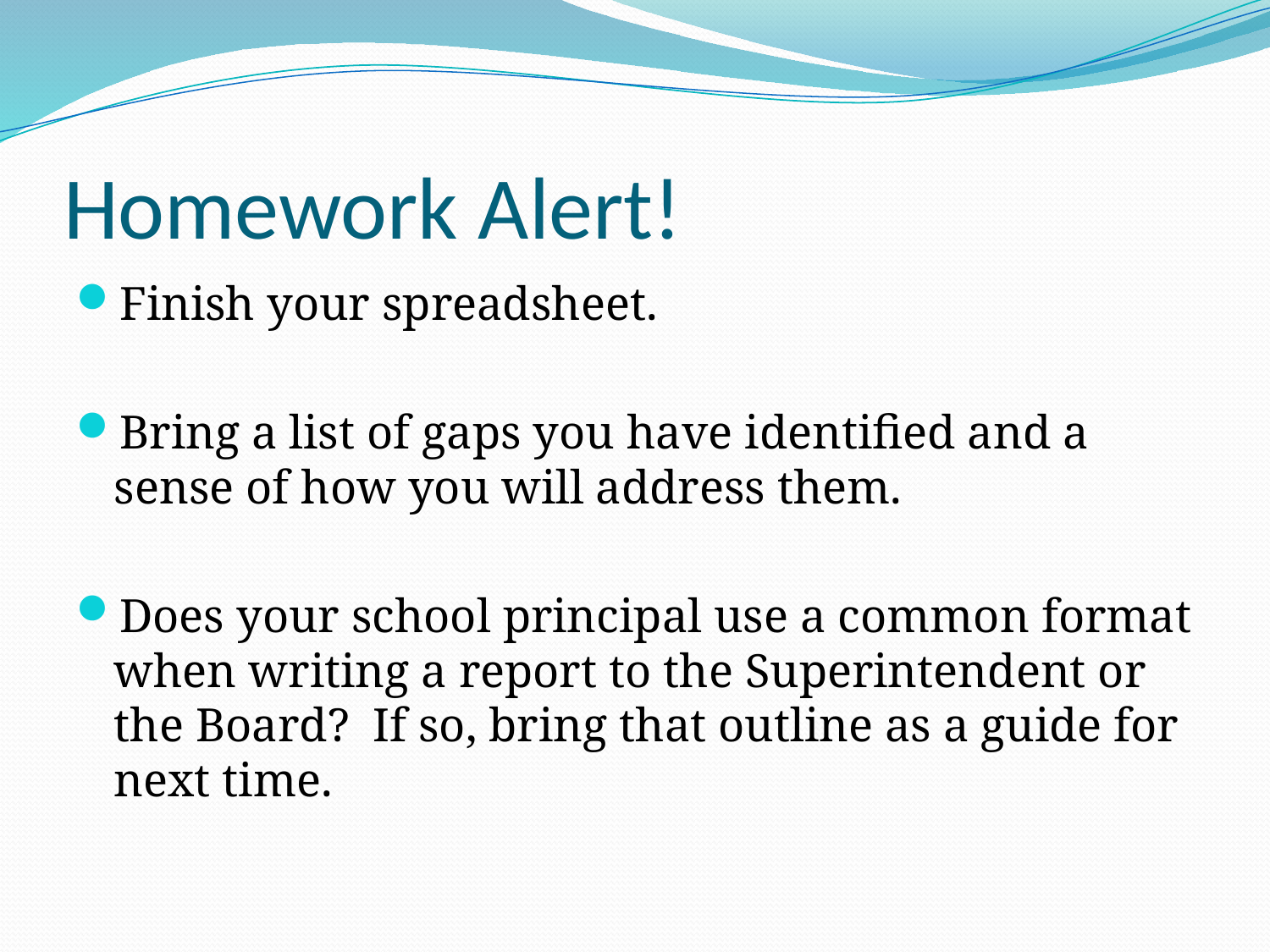

# Homework Alert!
Finish your spreadsheet.

Bring a list of gaps you have identified and a sense of how you will address them.

Does your school principal use a common format when writing a report to the Superintendent or the Board?  If so, bring that outline as a guide for next time.